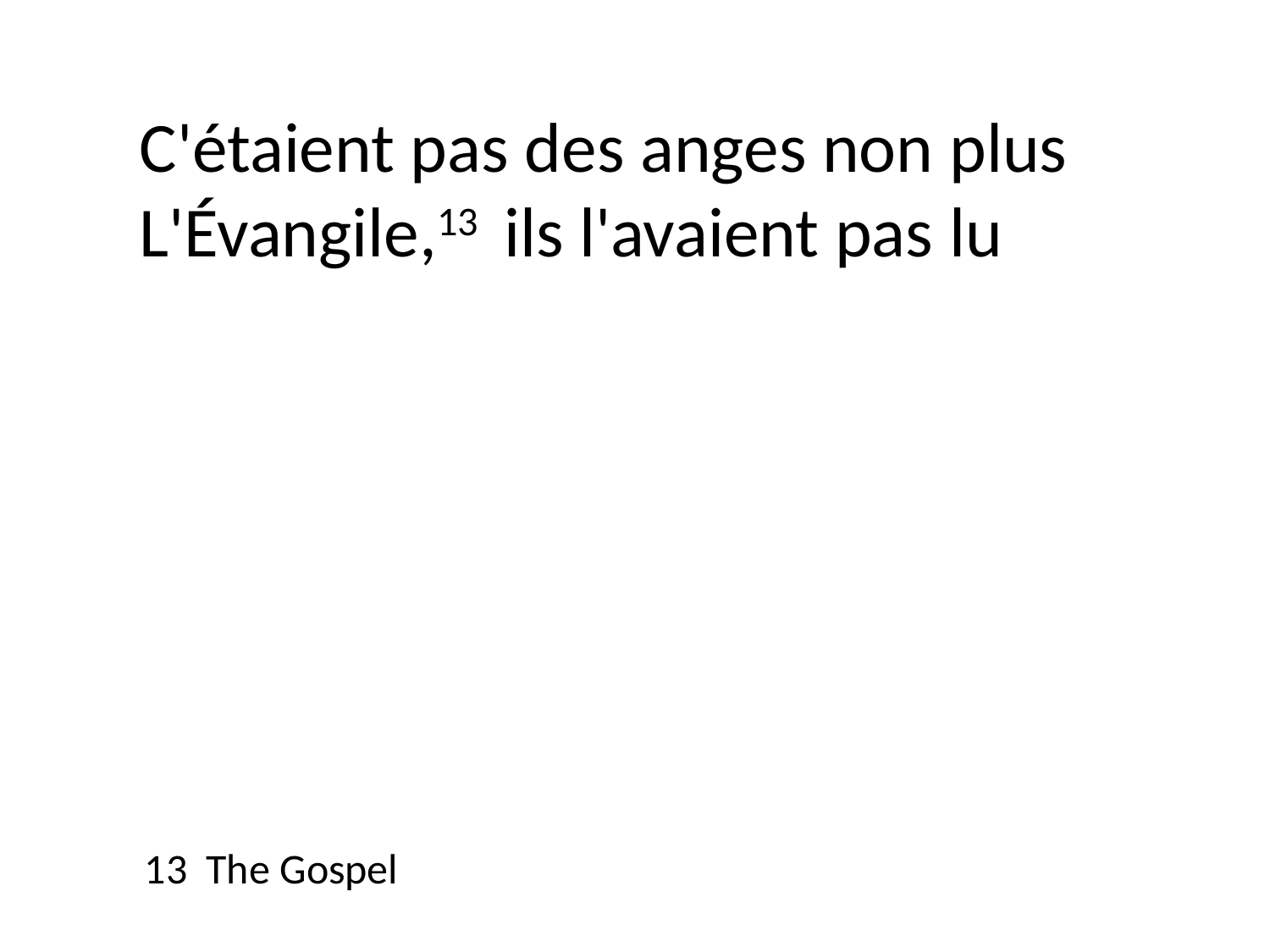

C'étaient pas des anges non plus
L'Évangile,13  ils l'avaient pas lu
13  The Gospel